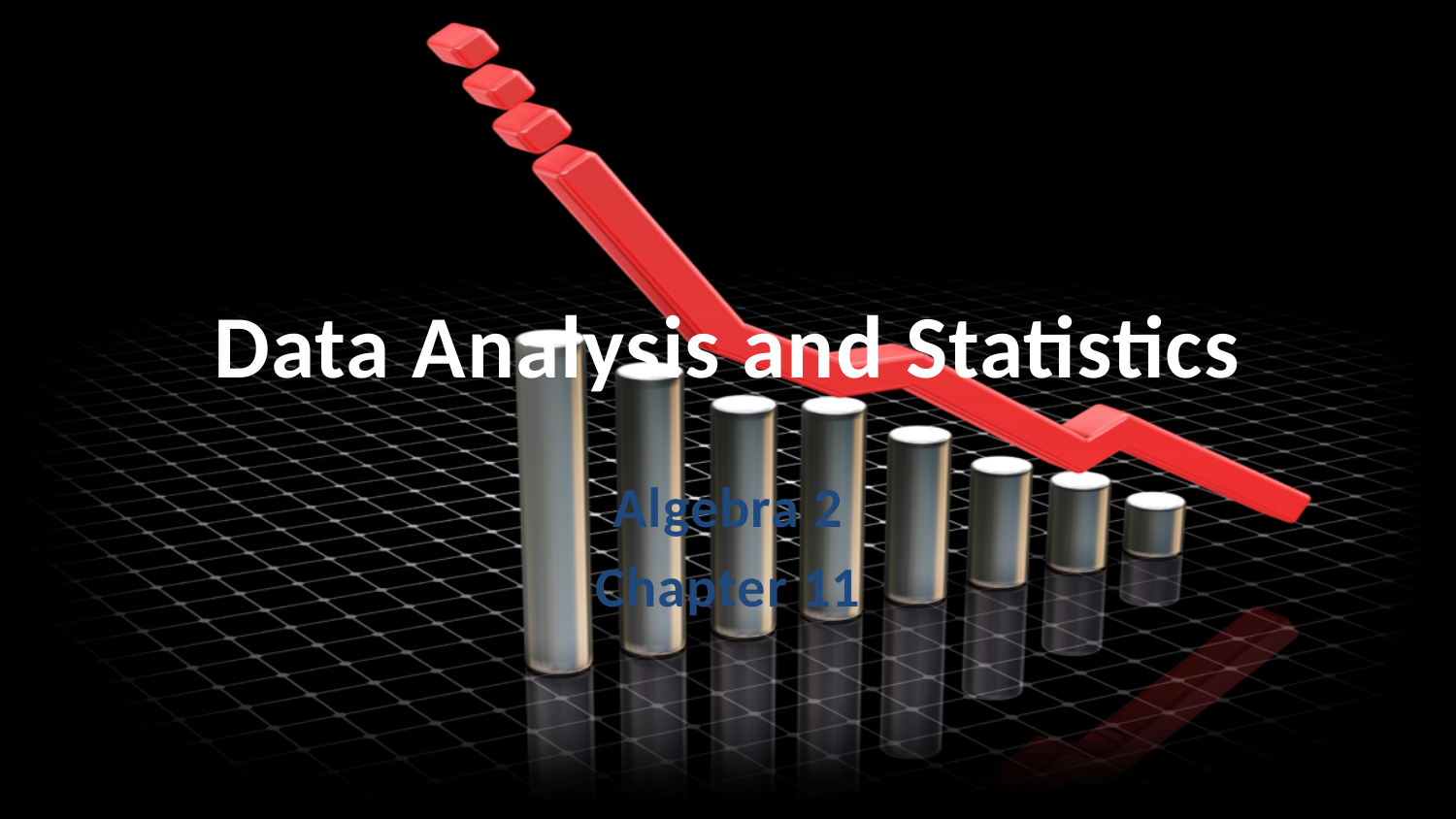

# Data Analysis and Statistics
Algebra 2
Chapter 11